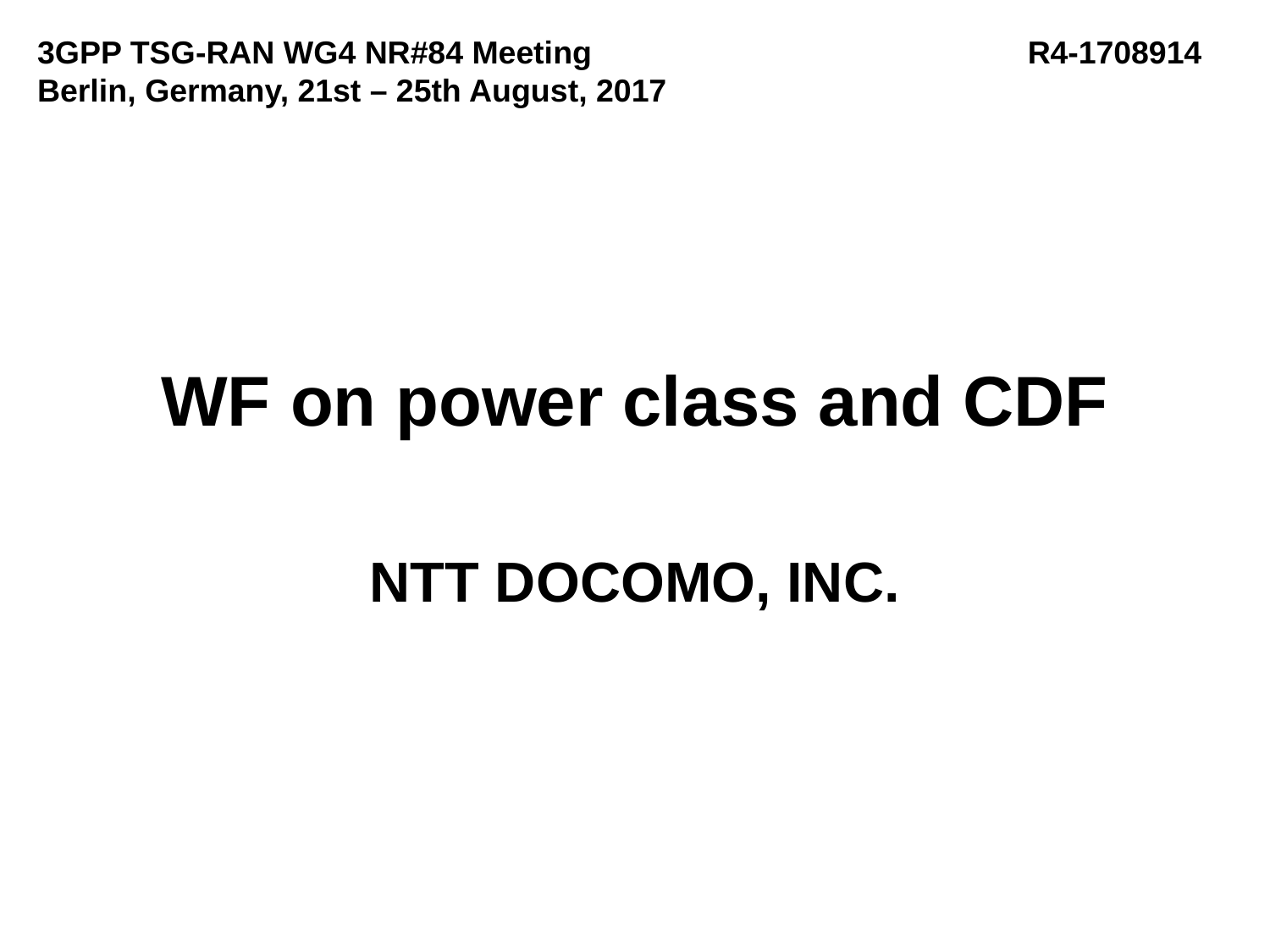

3GPP TSG-RAN WG4 NR#84 Meeting
Berlin, Germany, 21st – 25th August, 2017
R4-1708914
# WF on power class and CDF
NTT DOCOMO, INC.